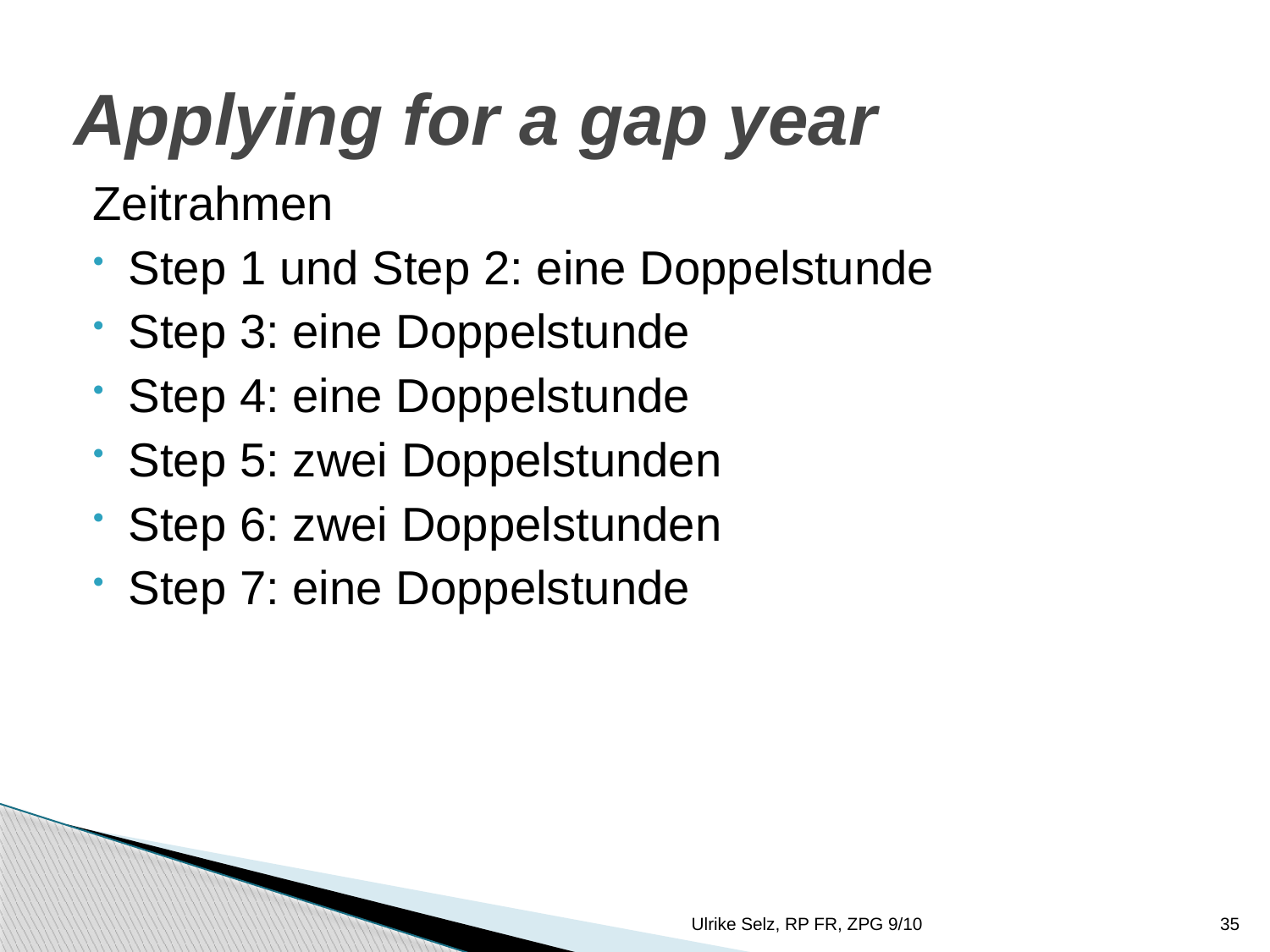

Applying for a gap year
Zeitrahmen
Step 1 und Step 2: eine Doppelstunde
Step 3: eine Doppelstunde
Step 4: eine Doppelstunde
Step 5: zwei Doppelstunden
Step 6: zwei Doppelstunden
Step 7: eine Doppelstunde

Ulrike Selz, RP FR, ZPG 9/10
35